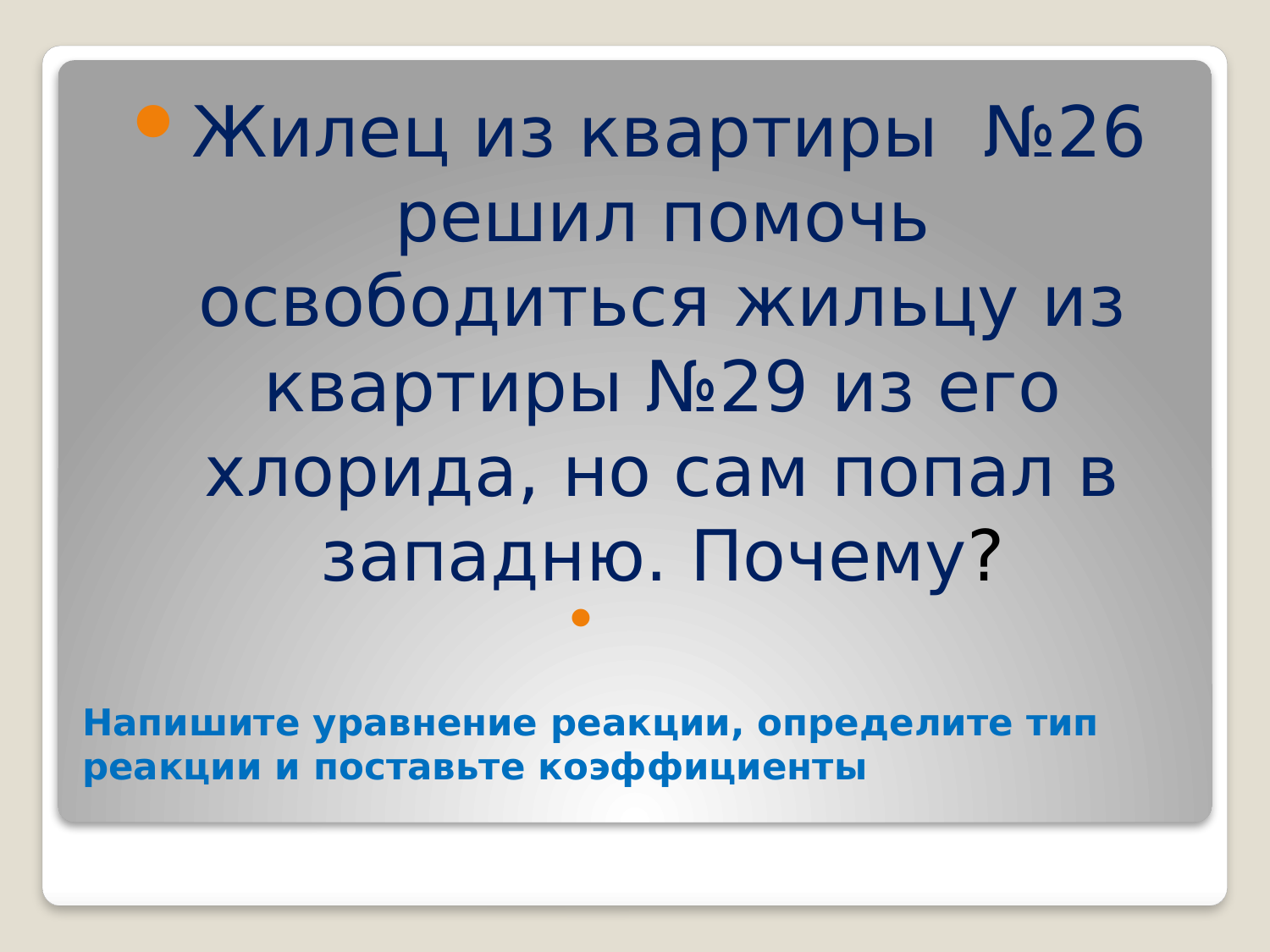

Жилец из квартиры  №26 решил помочь освободиться жильцу из квартиры №29 из его хлорида, но сам попал в западню. Почему?

# Напишите уравнение реакции, определите тип реакции и поставьте коэффициенты